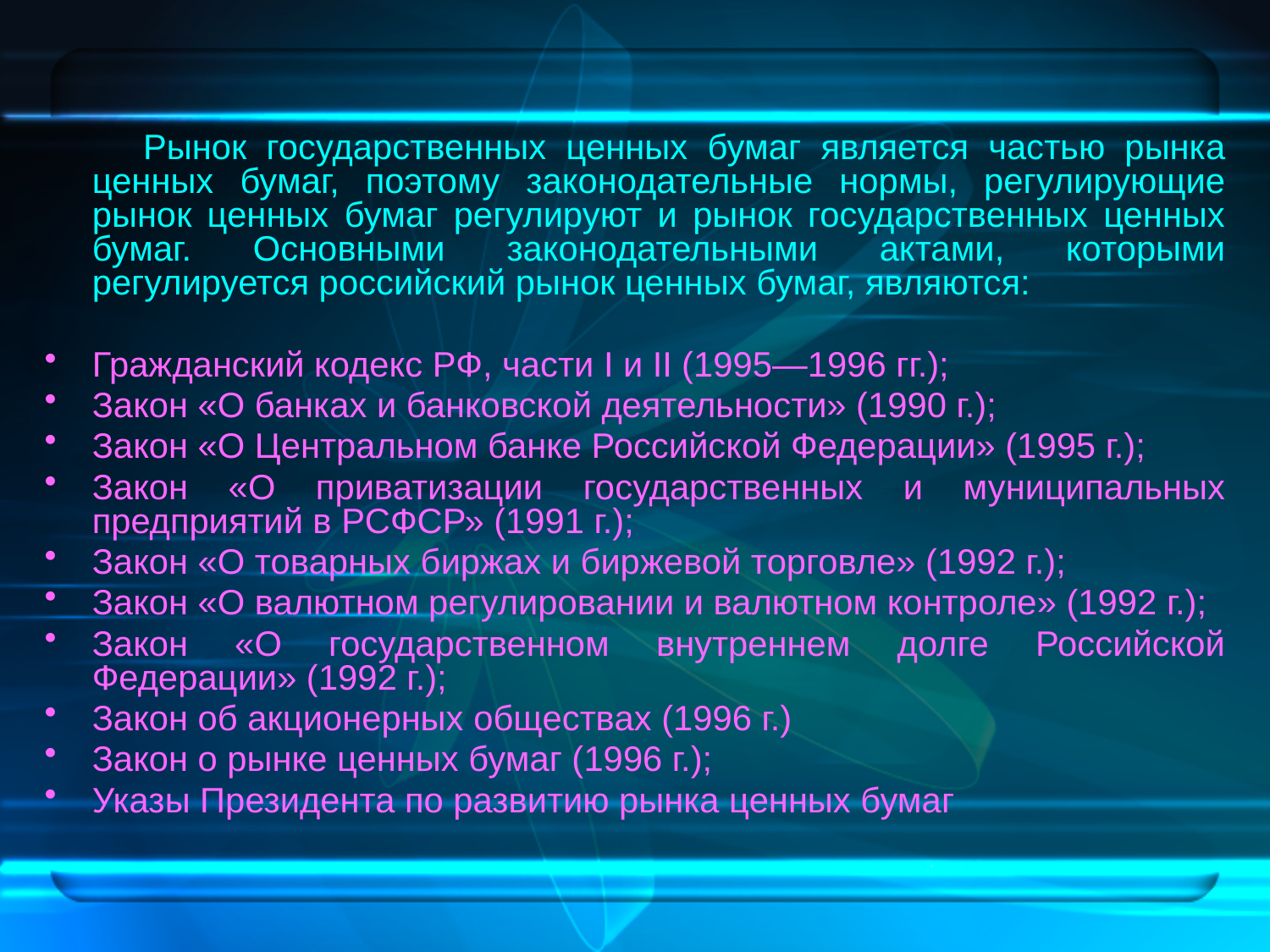

Рынок государственных ценных бумаг является частью рынка ценных бумаг, поэтому законодательные нормы, регулирующие рынок ценных бумаг регулируют и рынок государственных ценных бумаг. Основными законодательными актами, которыми регулируется российский рынок ценных бумаг, являются:

Гражданский кодекс РФ, части I и II (1995—1996 гг.);
Закон «О банках и банковской деятельности» (1990 г.);
Закон «О Центральном банке Российской Федерации» (1995 г.);
Закон «О приватизации государственных и муниципальных предприятий в РСФСР» (1991 г.);
Закон «О товарных биржах и биржевой торговле» (1992 г.);
Закон «О валютном регулировании и валютном контроле» (1992 г.);
Закон «О государственном внутреннем долге Российской Федерации» (1992 г.);
Закон об акционерных обществах (1996 г.)
Закон о рынке ценных бумаг (1996 г.);
Указы Президента по развитию рынка ценных бумаг